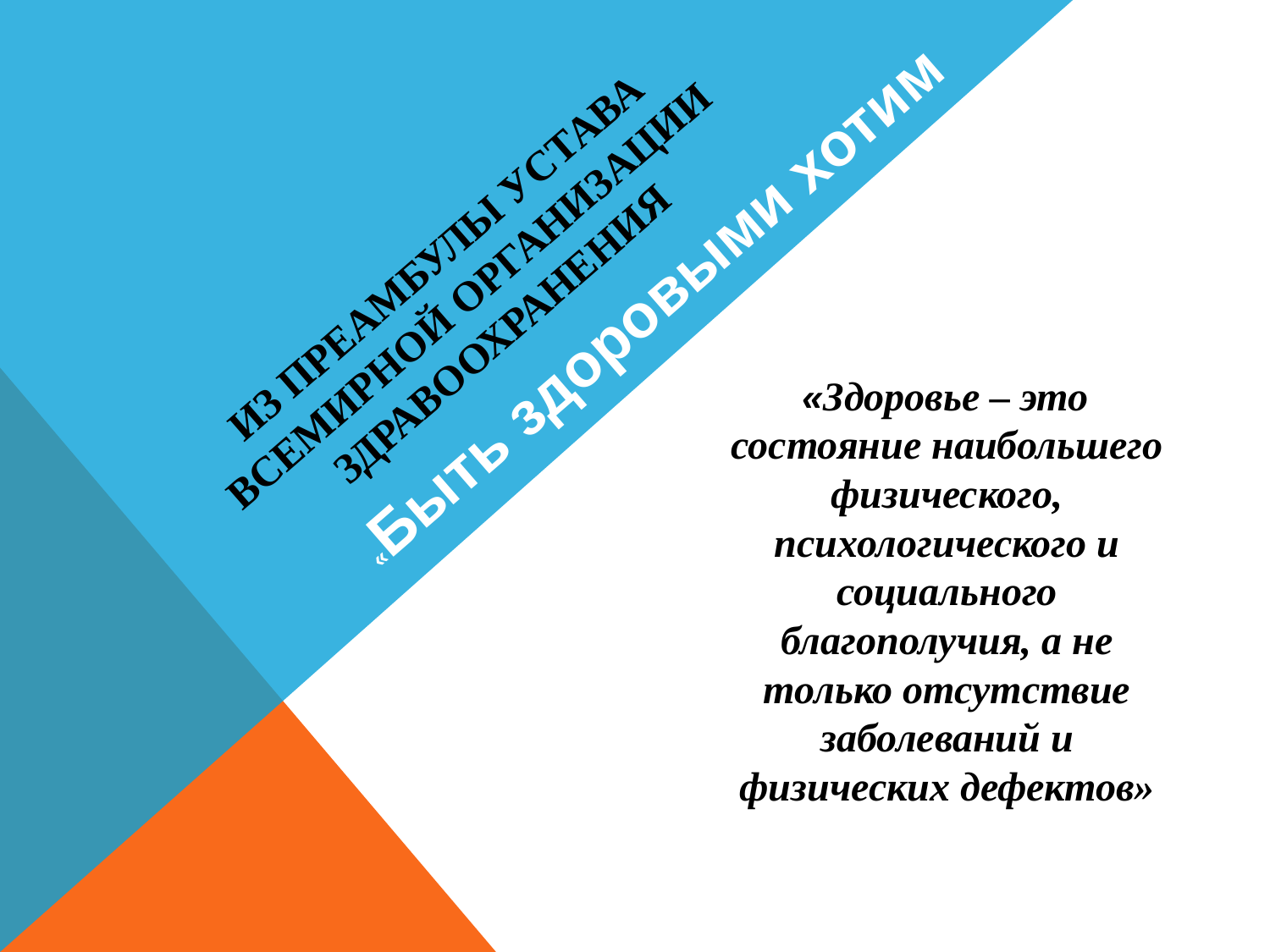

# Из преамбулы устава Всемирной Организации здравоохранения
«Быть здоровыми хотим
    «Здоровье – это состояние наибольшего физического, психологического и социального благополучия, а не только отсутствие заболеваний и физических дефектов»